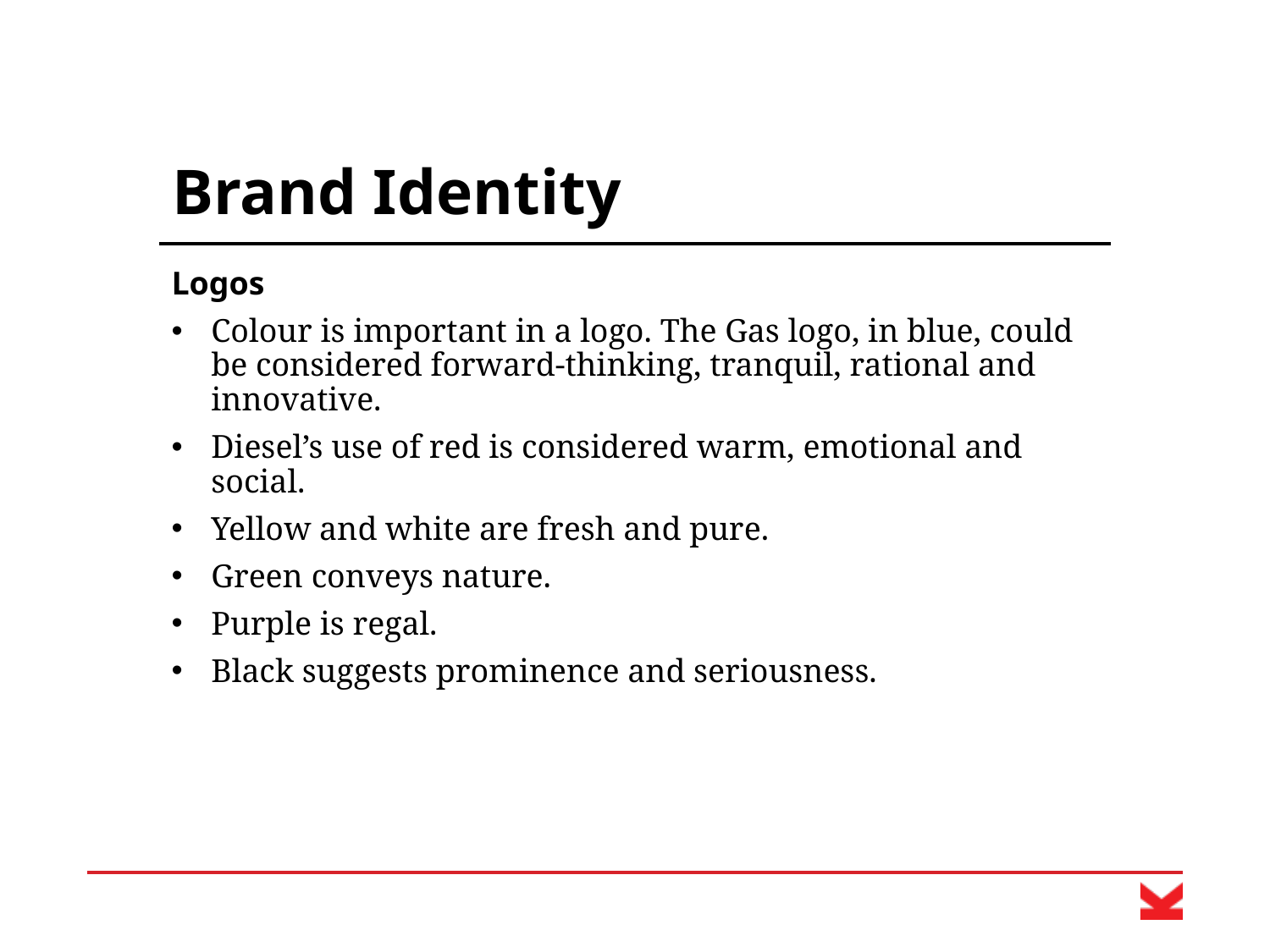

# Brand Identity
Logos
Colour is important in a logo. The Gas logo, in blue, could be considered forward-thinking, tranquil, rational and innovative.
Diesel’s use of red is considered warm, emotional and social.
Yellow and white are fresh and pure.
Green conveys nature.
Purple is regal.
Black suggests prominence and seriousness.